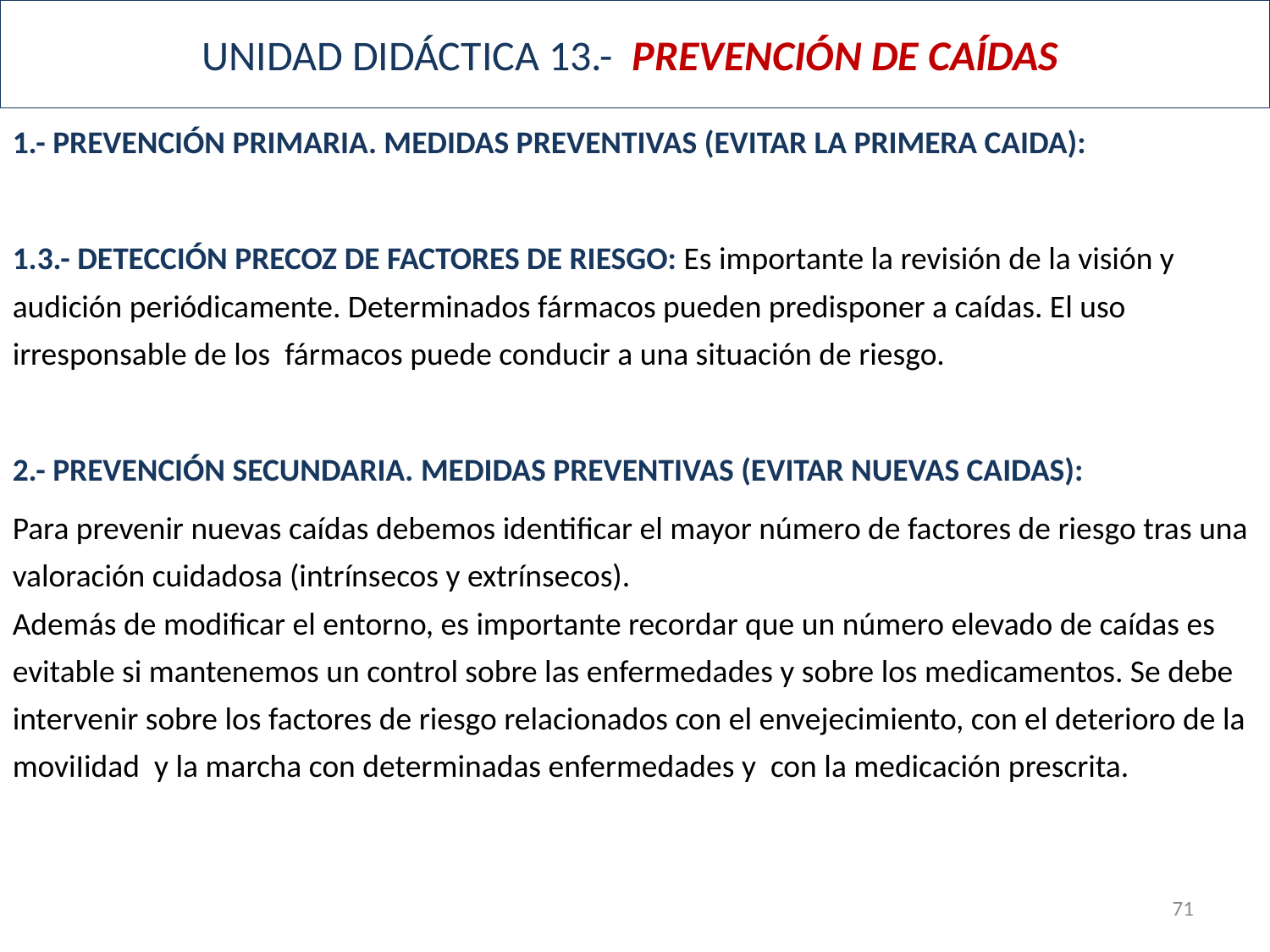

# UNIDAD DIDÁCTICA 13.-  PREVENCIÓN DE CAÍDAS
1.- PREVENCIÓN PRIMARIA. MEDIDAS PREVENTIVAS (EVITAR LA PRIMERA CAIDA):

1.3.- DETECCIÓN PRECOZ DE FACTORES DE RIESGO: Es importante la revisión de la visión y audición periódicamente. Determinados fármacos pueden predisponer a caídas. El uso irresponsable de los  fármacos puede conducir a una situación de riesgo.

2.- PREVENCIÓN SECUNDARIA. MEDIDAS PREVENTIVAS (EVITAR NUEVAS CAIDAS):
Para prevenir nuevas caídas debemos identificar el mayor número de factores de riesgo tras una valoración cuidadosa (intrínsecos y extrínsecos).
Además de modificar el entorno, es importante recordar que un número elevado de caídas es evitable si mantenemos un control sobre las enfermedades y sobre los medicamentos. Se debe intervenir sobre los factores de riesgo relacionados con el envejecimiento, con el deterioro de la moviIidad  y la marcha con determinadas enfermedades y  con la medicación prescrita.

71